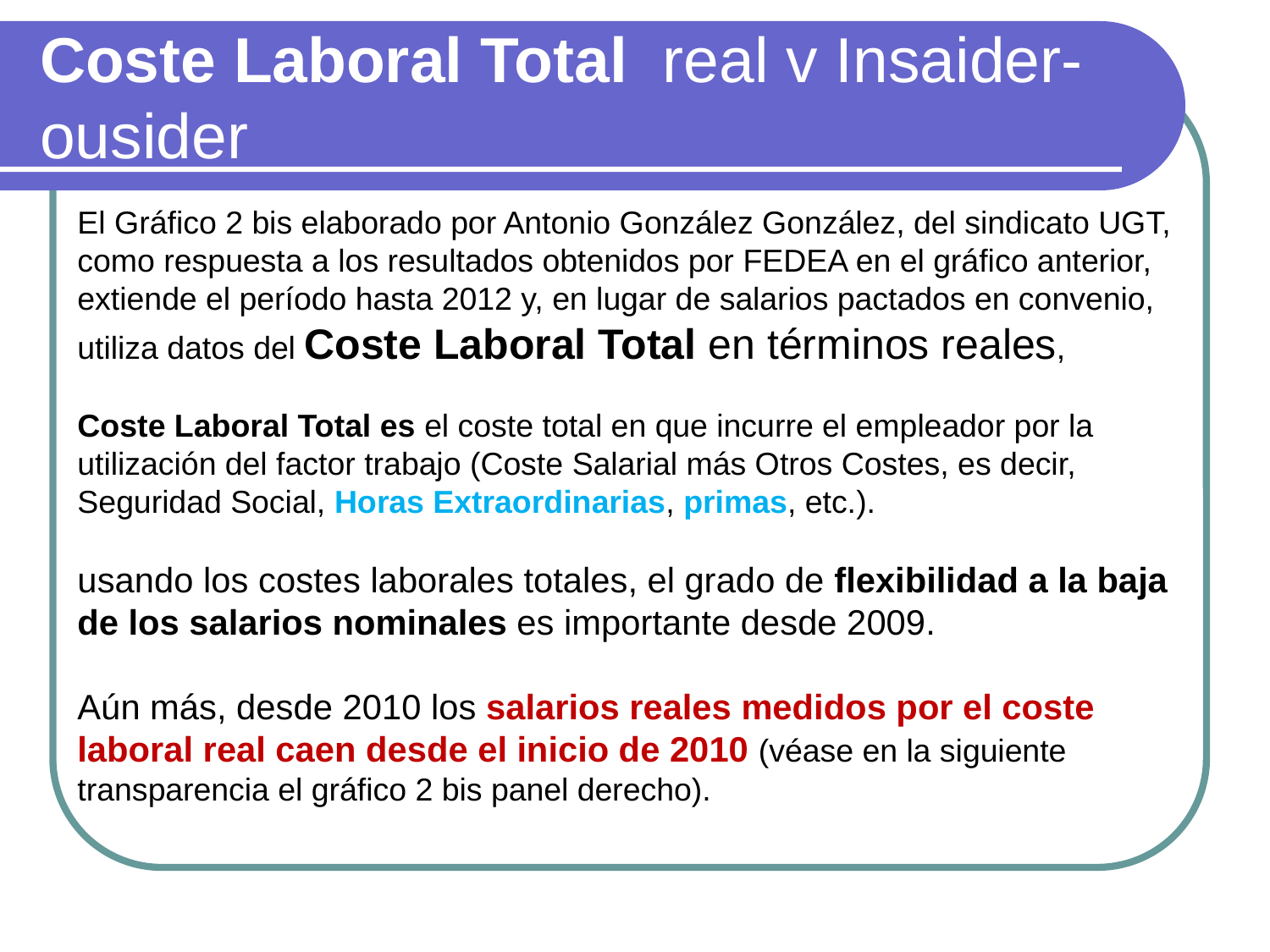

# Coste Laboral Total  real v Insaider-ousider
El Gráfico 2 bis elaborado por Antonio González González, del sindicato UGT, como respuesta a los resultados obtenidos por FEDEA en el gráfico anterior, extiende el período hasta 2012 y, en lugar de salarios pactados en convenio, utiliza datos del Coste Laboral Total en términos reales,

Coste Laboral Total es el coste total en que incurre el empleador por la utilización del factor trabajo (Coste Salarial más Otros Costes, es decir, Seguridad Social, Horas Extraordinarias, primas, etc.).

usando los costes laborales totales, el grado de flexibilidad a la baja de los salarios nominales es importante desde 2009.

Aún más, desde 2010 los salarios reales medidos por el coste laboral real caen desde el inicio de 2010 (véase en la siguiente transparencia el gráfico 2 bis panel derecho).